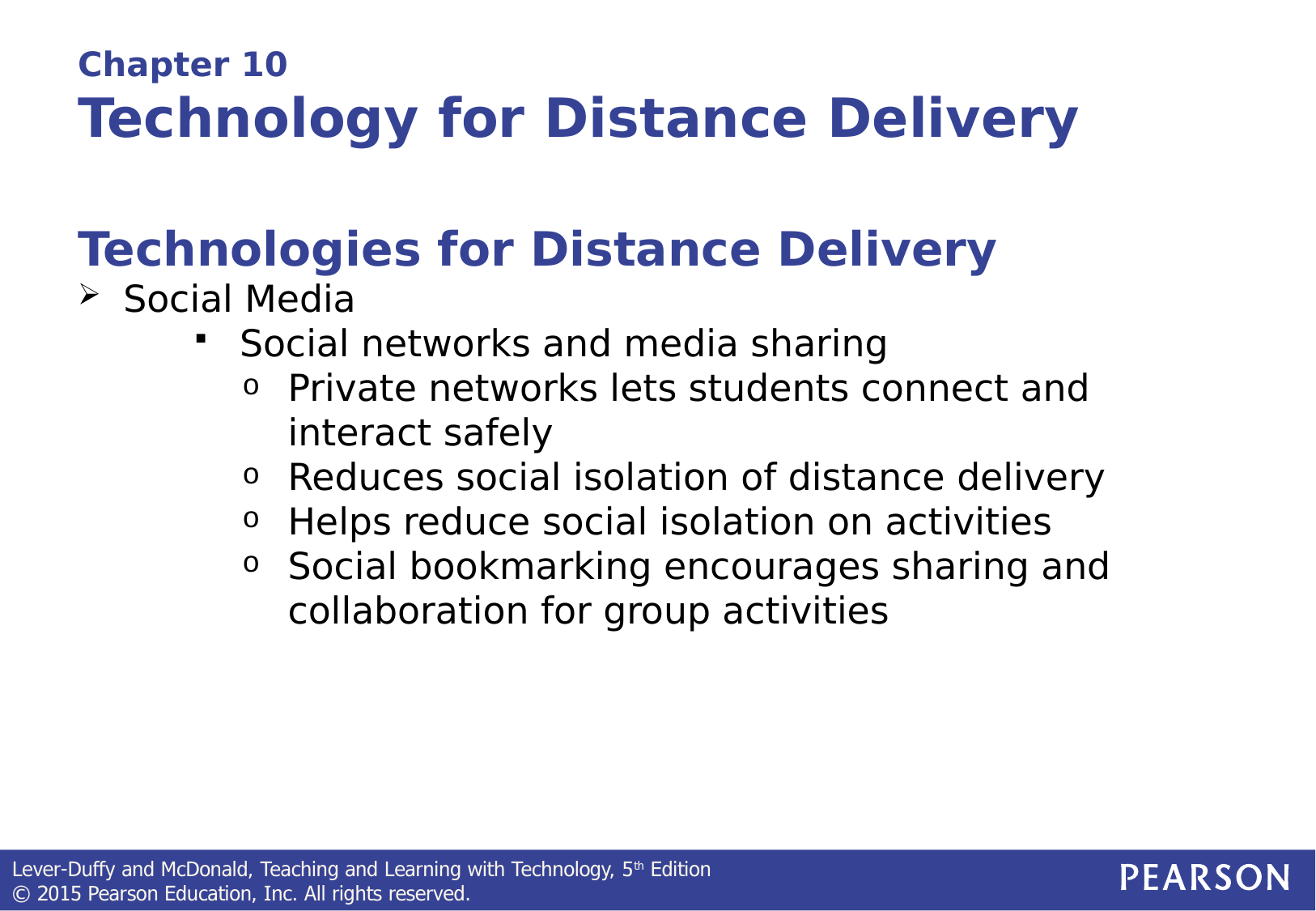

# Chapter 10 Technology for Distance Delivery
Technologies for Distance Delivery
Social Media
Social networks and media sharing
Private networks lets students connect and interact safely
Reduces social isolation of distance delivery
Helps reduce social isolation on activities
Social bookmarking encourages sharing and collaboration for group activities